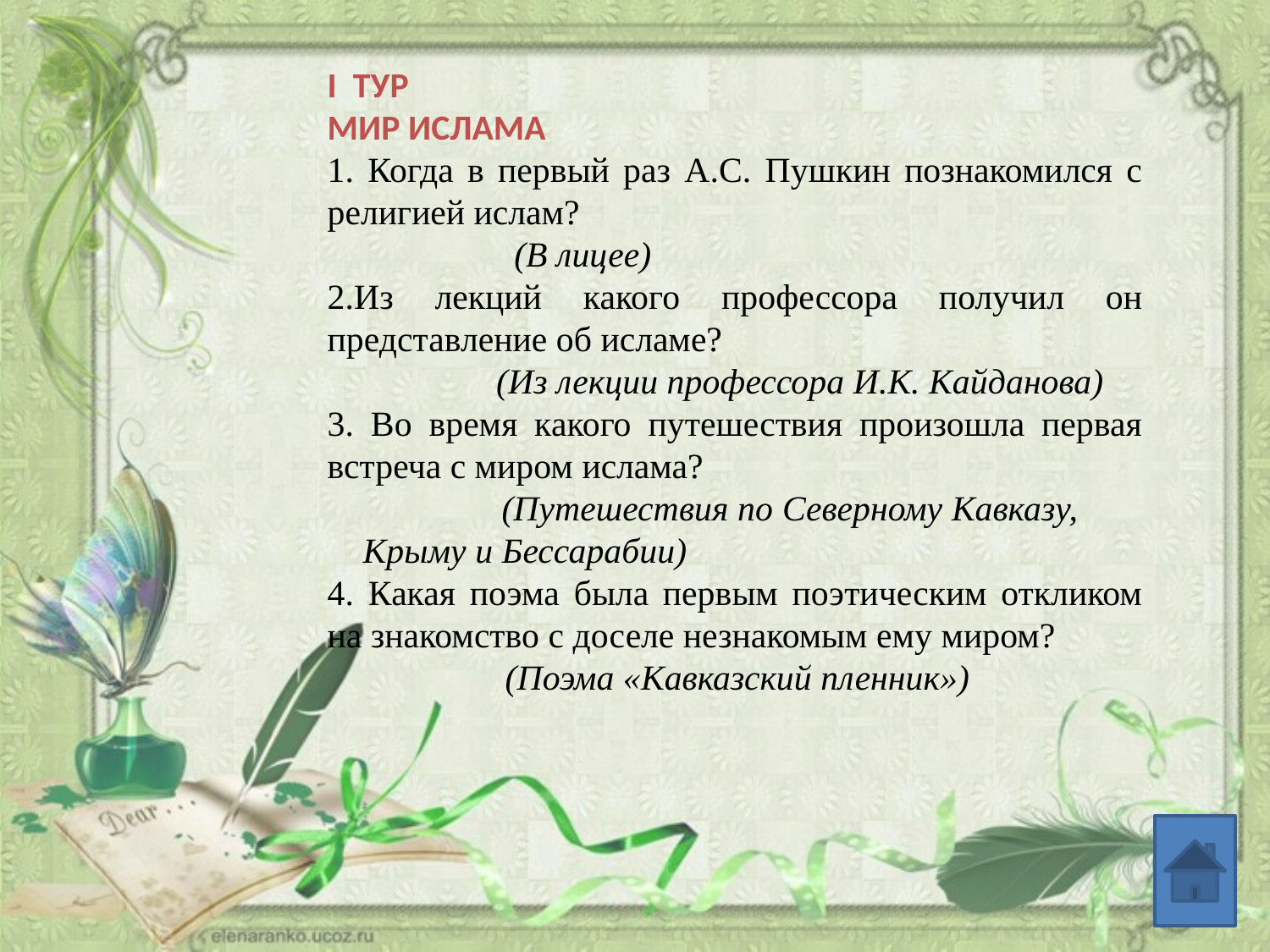

I  ТУР
МИР ИСЛАМА
1. Когда в первый раз А.С. Пушкин познакомился с религией ислам?
                     (В лицее)
2.Из лекций какого профессора получил он представление об исламе?
                   (Из лекции профессора И.К. Кайданова)
3. Во время какого путешествия произошла первая встреча с миром ислама?
                   (Путешествия по Северному Кавказу,            Крыму и Бессарабии)
4. Какая поэма была первым поэтическим откликом на знакомство с доселе незнакомым ему миром?
                    (Поэма «Кавказский пленник»)